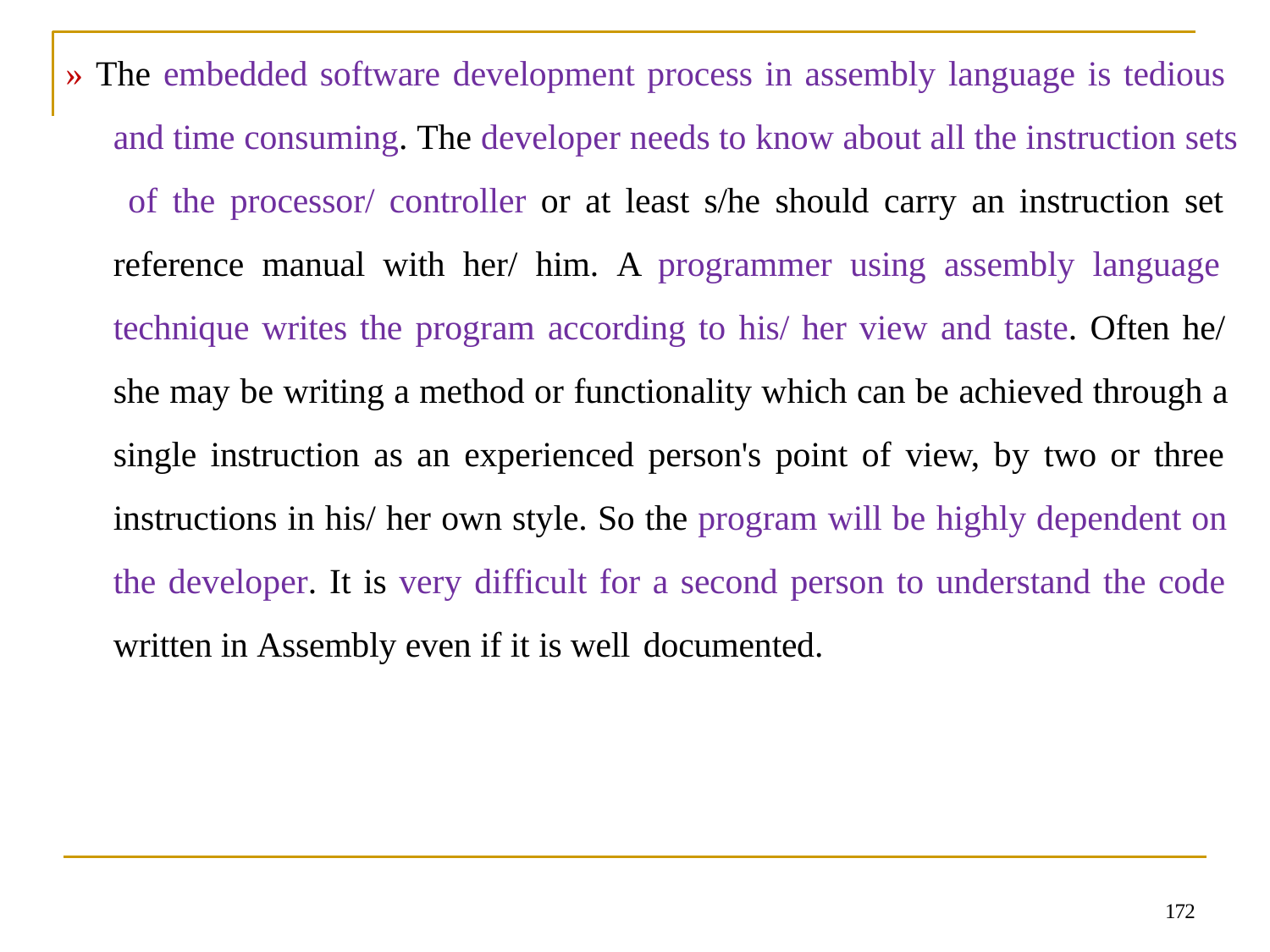

» The embedded software development process in assembly language is tedious  and time consuming. The developer needs to know about all the instruction sets  of the processor/ controller or at least s/he should carry an instruction set  reference manual with her/ him. A programmer using assembly language  technique writes the program according to his/ her view and taste. Often he/  she may be writing a method or functionality which can be achieved through a  single instruction as an experienced person's point of view, by two or three  instructions in his/ her own style. So the program will be highly dependent on  the developer. It is very difficult for a second person to understand the code  written in Assembly even if it is well documented.
172